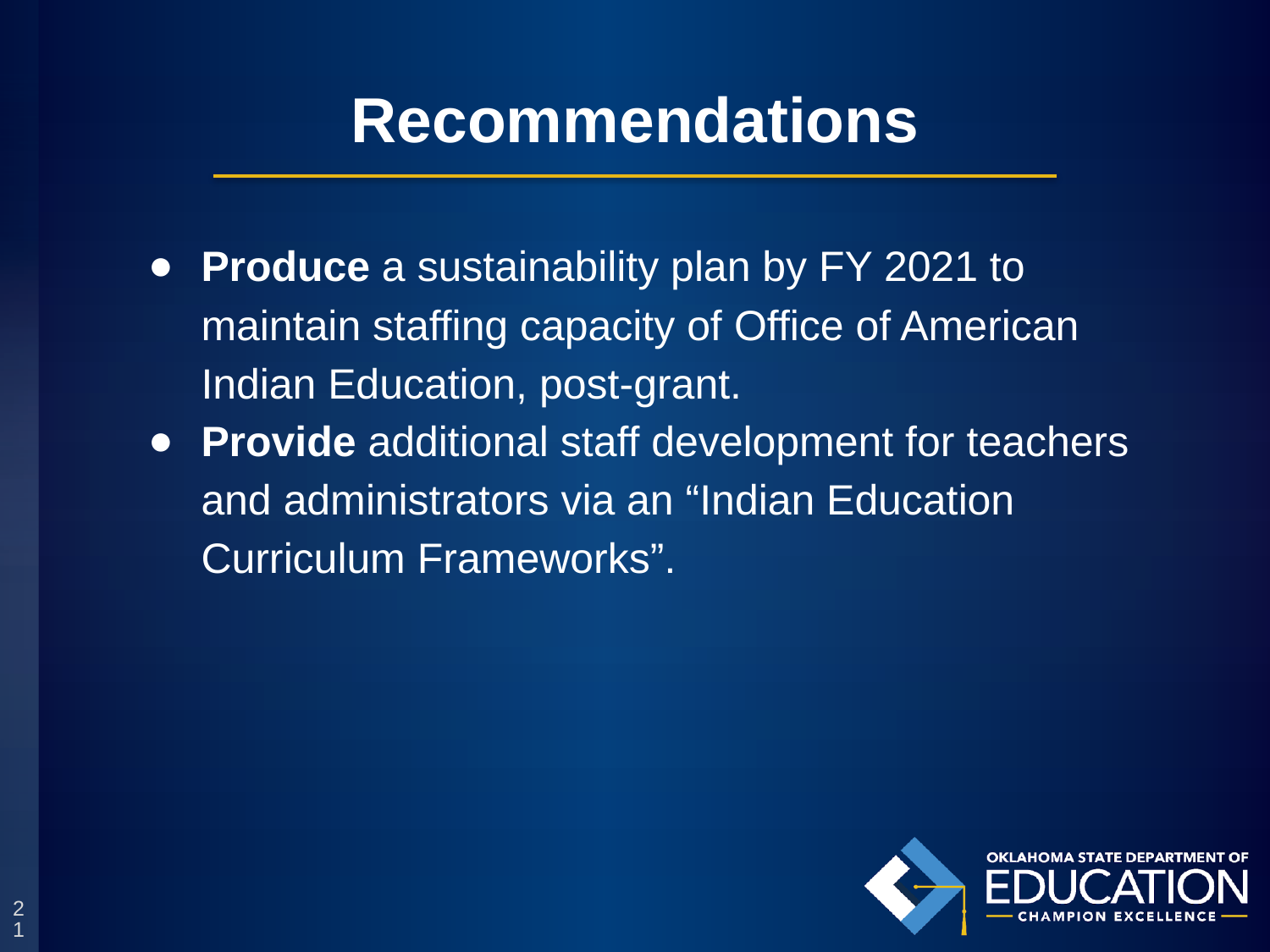

# Recommendations
Produce a sustainability plan by FY 2021 to maintain staffing capacity of Office of American Indian Education, post-grant.
Provide additional staff development for teachers and administrators via an “Indian Education Curriculum Frameworks”.
21